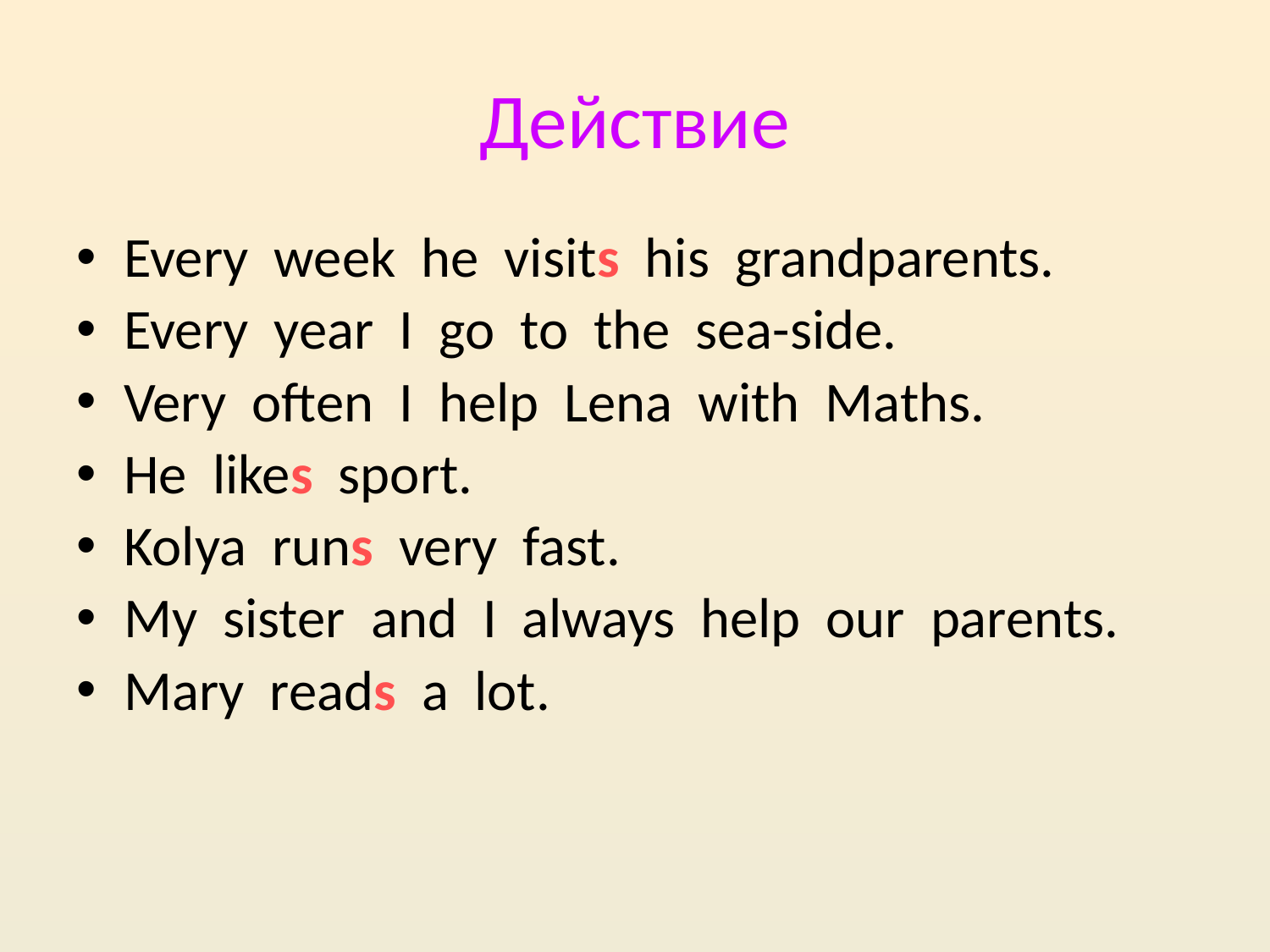

# Действие
Every  week  he  visits  his  grandparents.
Every  year  I  go  to  the  sea-side.
Very  often  I  help  Lena  with  Maths.
He  likes  sport.
Kolya  runs  very  fast.
My  sister  and  I  always  help  our  parents.
Mary  reads  a  lot.